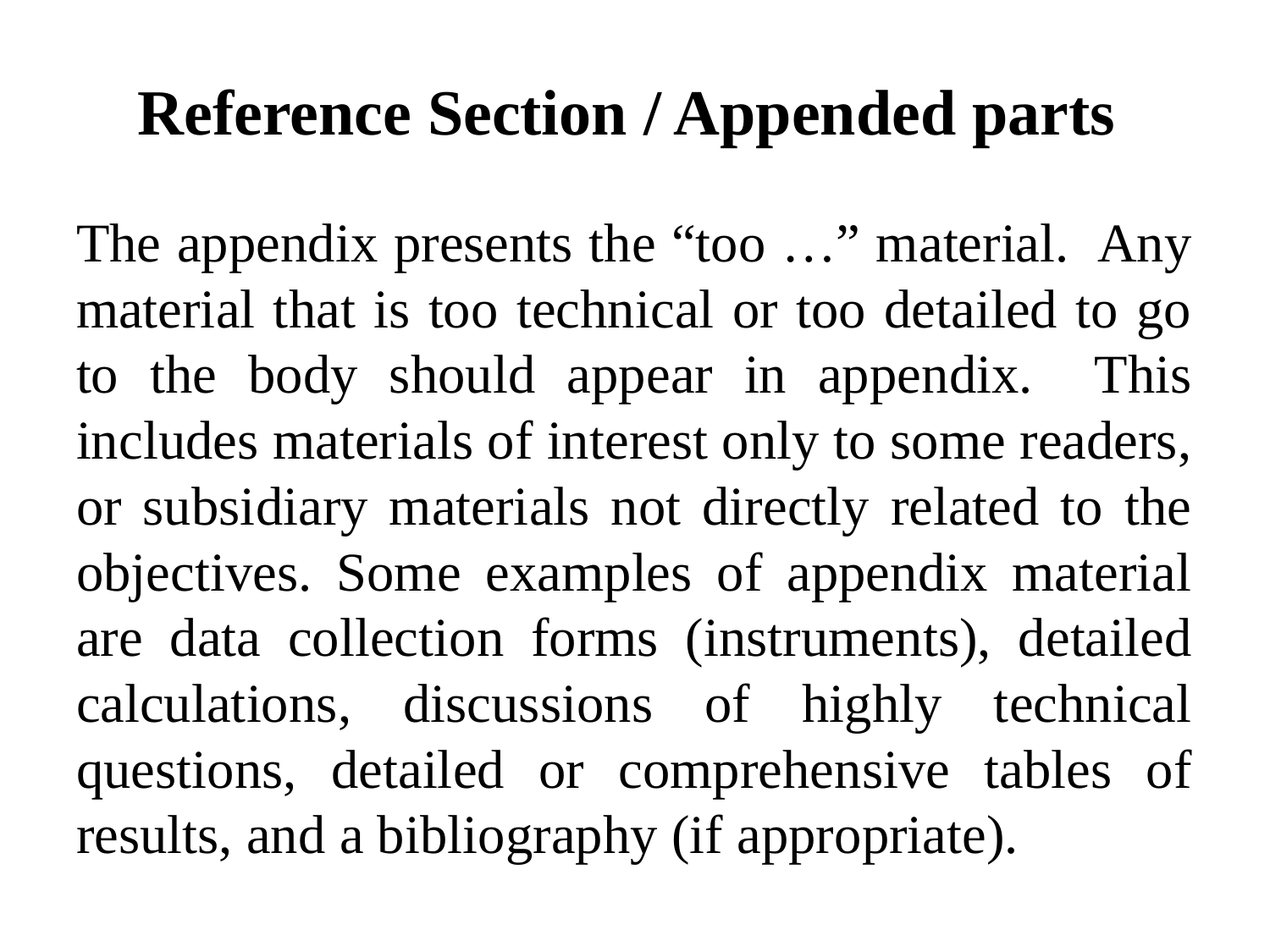

# Reference Section / Appended parts
The appendix presents the “too …” material.  Any material that is too technical or too detailed to go to the body should appear in appendix.  This includes materials of interest only to some readers, or subsidiary materials not directly related to the objectives. Some examples of appendix material are data collection forms (instruments), detailed calculations, discussions of highly technical questions, detailed or comprehensive tables of results, and a bibliography (if appropriate).